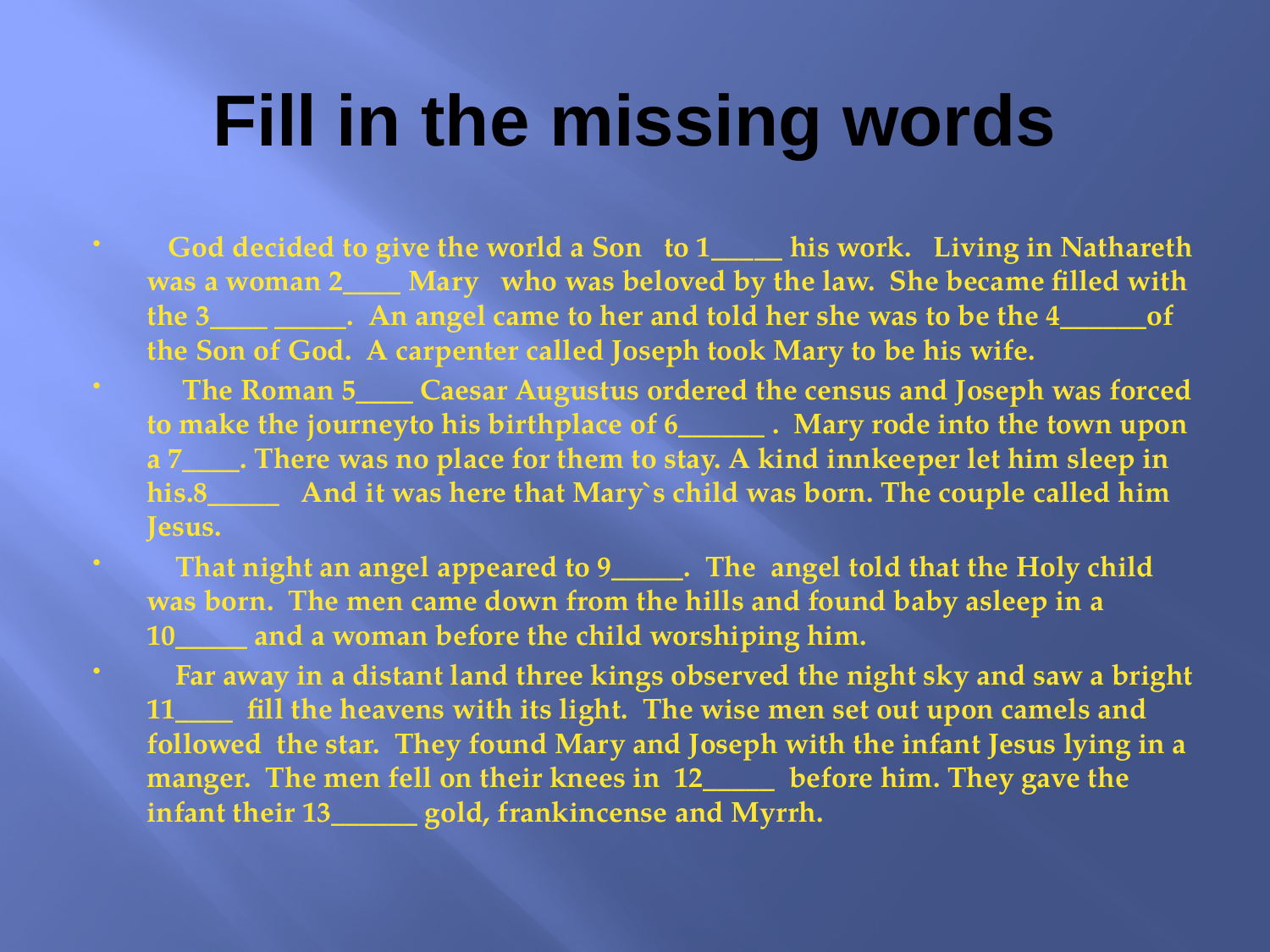

# Fill in the missing words
   God decided to give the world a Son   to 1_____ his work.   Living in Nathareth was a woman 2____ Mary   who was beloved by the law.  She became filled with the 3____ _____.  An angel came to her and told her she was to be the 4______of the Son of God.  A carpenter called Joseph took Mary to be his wife.
     The Roman 5____ Caesar Augustus ordered the census and Joseph was forced to make the journeyto his birthplace of 6______ .  Mary rode into the town upon a 7____. There was no place for them to stay. A kind innkeeper let him sleep in his.8_____   And it was here that Mary`s child was born. The couple called him Jesus.
    That night an angel appeared to 9_____.  The  angel told that the Holy child was born.  The men came down from the hills and found baby asleep in a 10_____ and a woman before the child worshiping him.
    Far away in a distant land three kings observed the night sky and saw a bright 11____  fill the heavens with its light.  The wise men set out upon camels and followed  the star.  They found Mary and Joseph with the infant Jesus lying in a manger.  The men fell on their knees in  12_____  before him. They gave the infant their 13______ gold, frankincense and Myrrh.